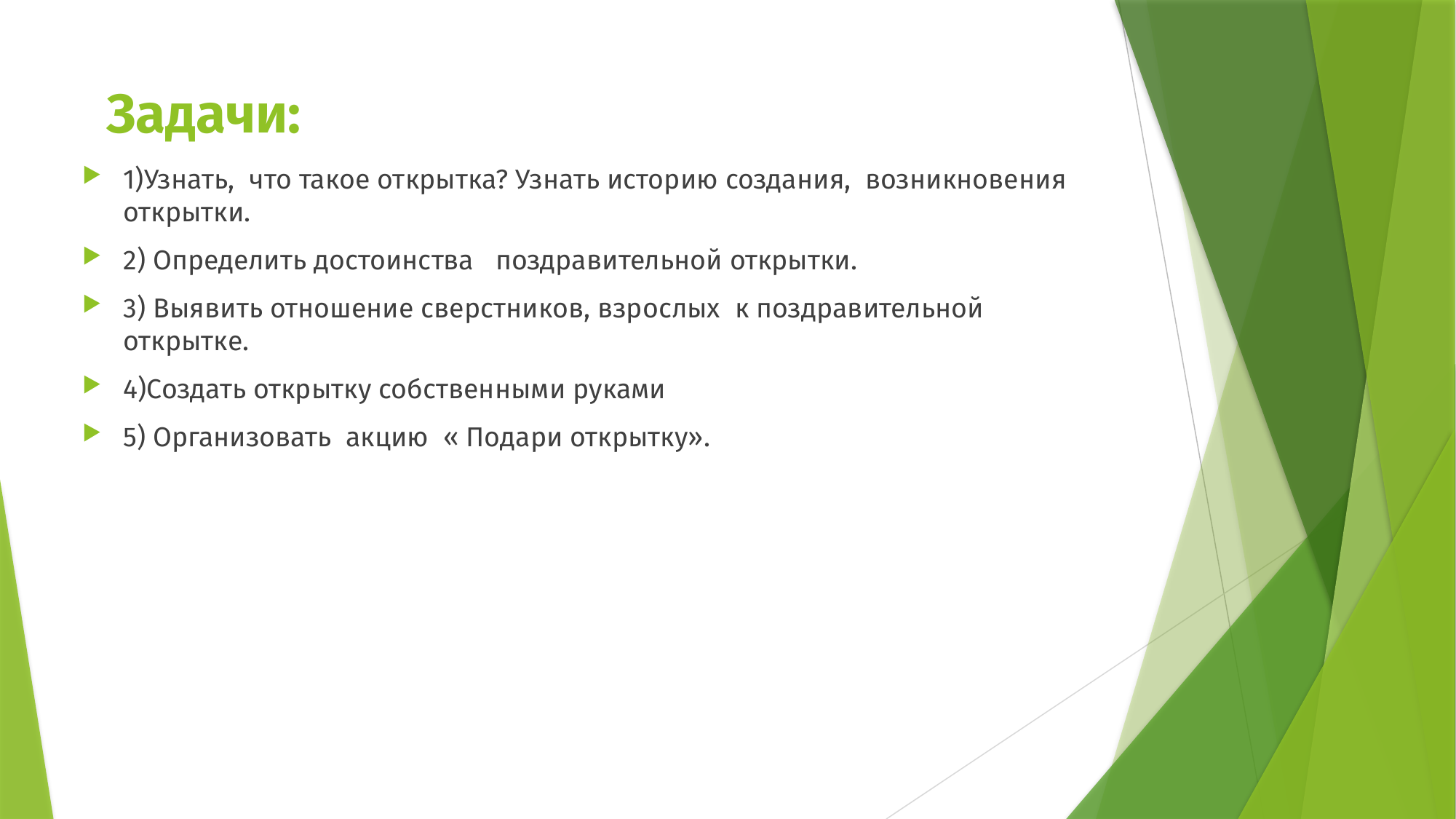

# Задачи:
1)Узнать,  что такое открытка? Узнать историю создания,  возникновения открытки.
2) Определить достоинства   поздравительной открытки.
3) Выявить отношение сверстников, взрослых  к поздравительной открытке.
4)Создать открытку собственными руками
5) Организовать  акцию  « Подари открытку».